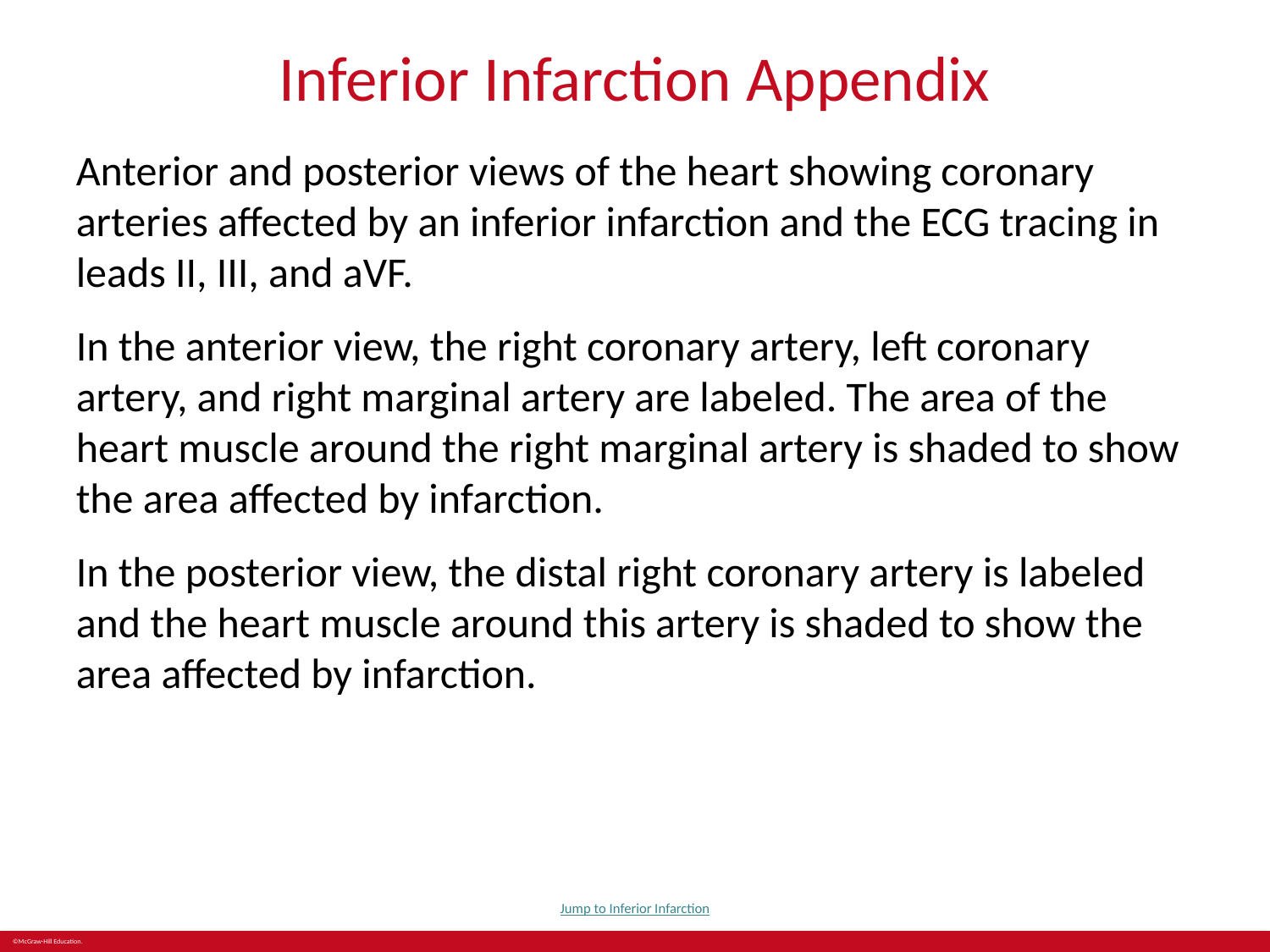

# Inferior Infarction Appendix
Anterior and posterior views of the heart showing coronary arteries affected by an inferior infarction and the ECG tracing in leads II, III, and aVF.
In the anterior view, the right coronary artery, left coronary artery, and right marginal artery are labeled. The area of the heart muscle around the right marginal artery is shaded to show the area affected by infarction.
In the posterior view, the distal right coronary artery is labeled and the heart muscle around this artery is shaded to show the area affected by infarction.
Jump to Inferior Infarction